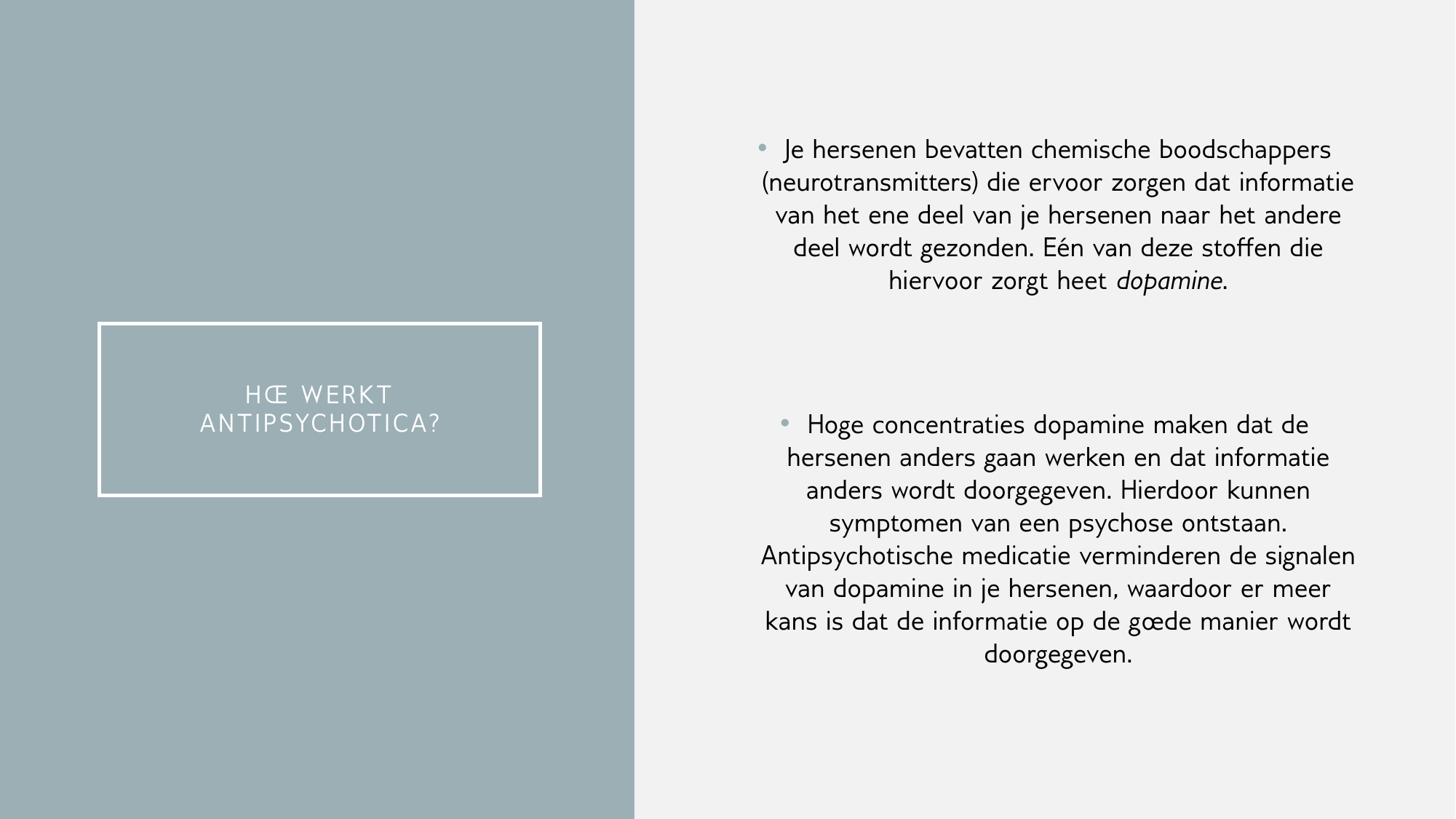

Je hersenen bevatten chemische boodschappers (neurotransmitters) die ervoor zorgen dat informatie van het ene deel van je hersenen naar het andere deel wordt gezonden. Eén van deze stoffen die hiervoor zorgt heet dopamine.

Hoge concentraties dopamine maken dat de hersenen anders gaan werken en dat informatie anders wordt doorgegeven. Hierdoor kunnen symptomen van een psychose ontstaan. Antipsychotische medicatie verminderen de signalen van dopamine in je hersenen, waardoor er meer kans is dat de informatie op de goede manier wordt doorgegeven.

# Hoe werkt antipsychotica?